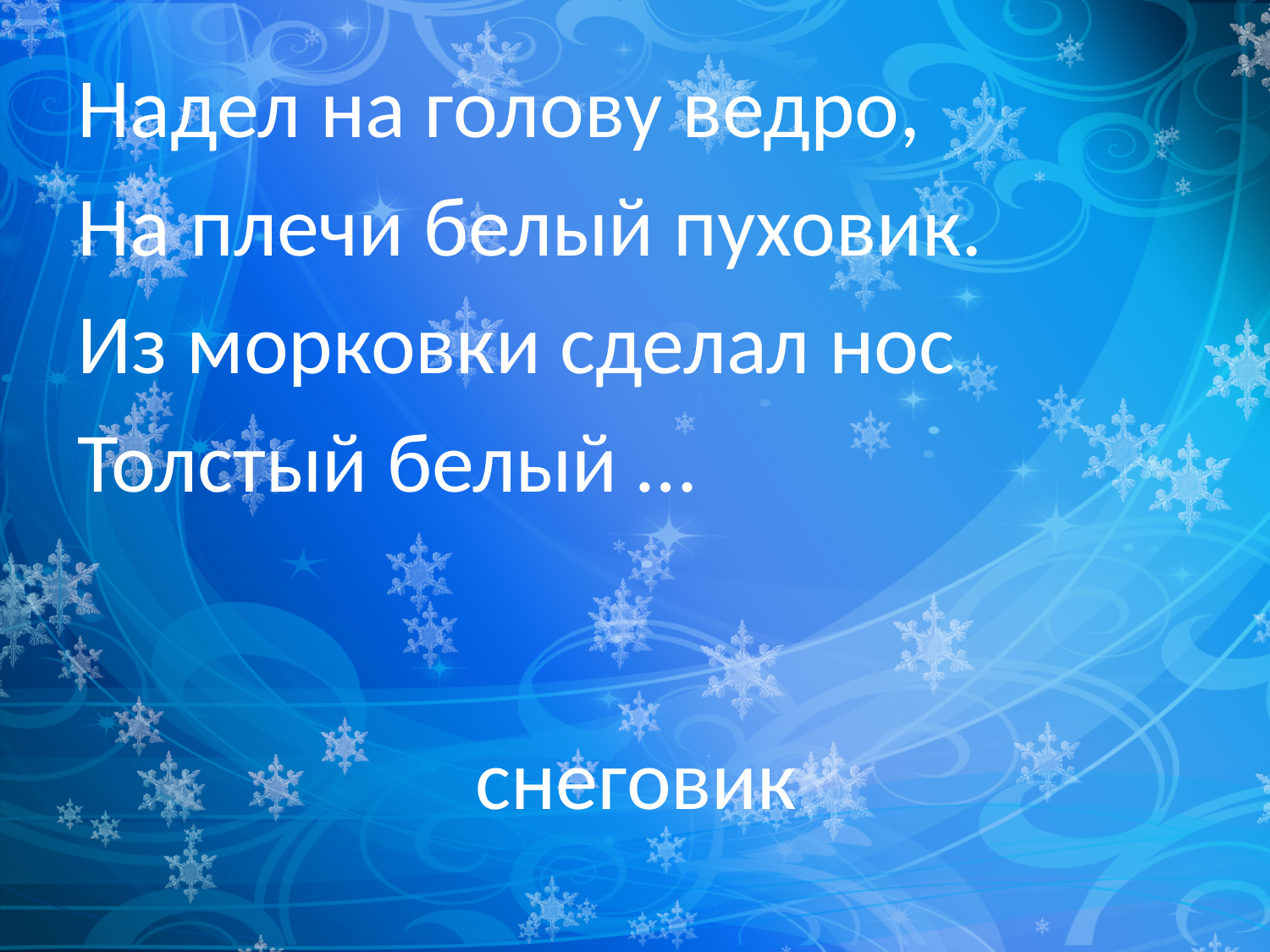

Надел на голову ведро,
На плечи белый пуховик.
Из морковки сделал нос
Толстый белый …
# снеговик